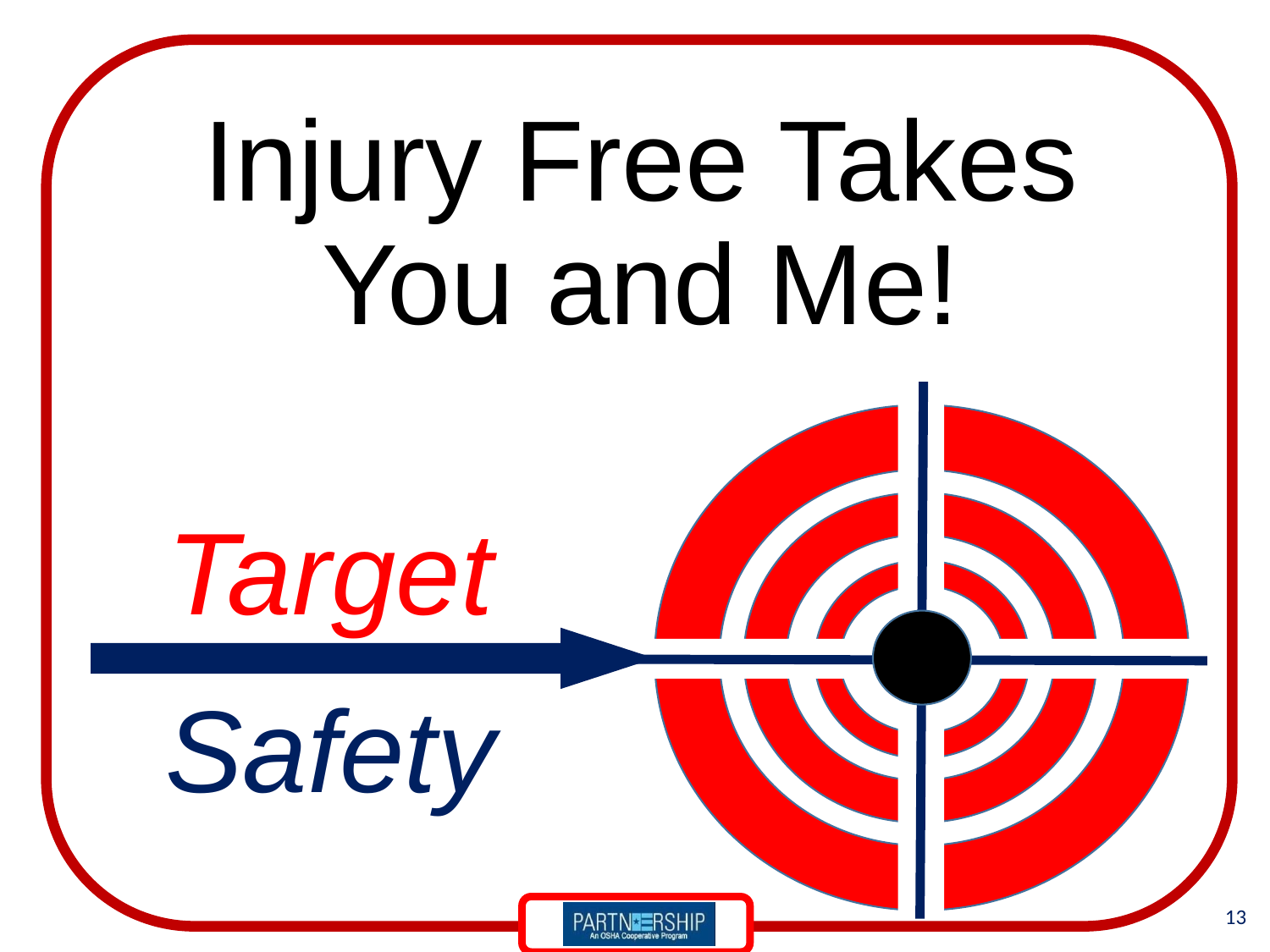

Injury Free Takes You and Me!

Target

Safety
13